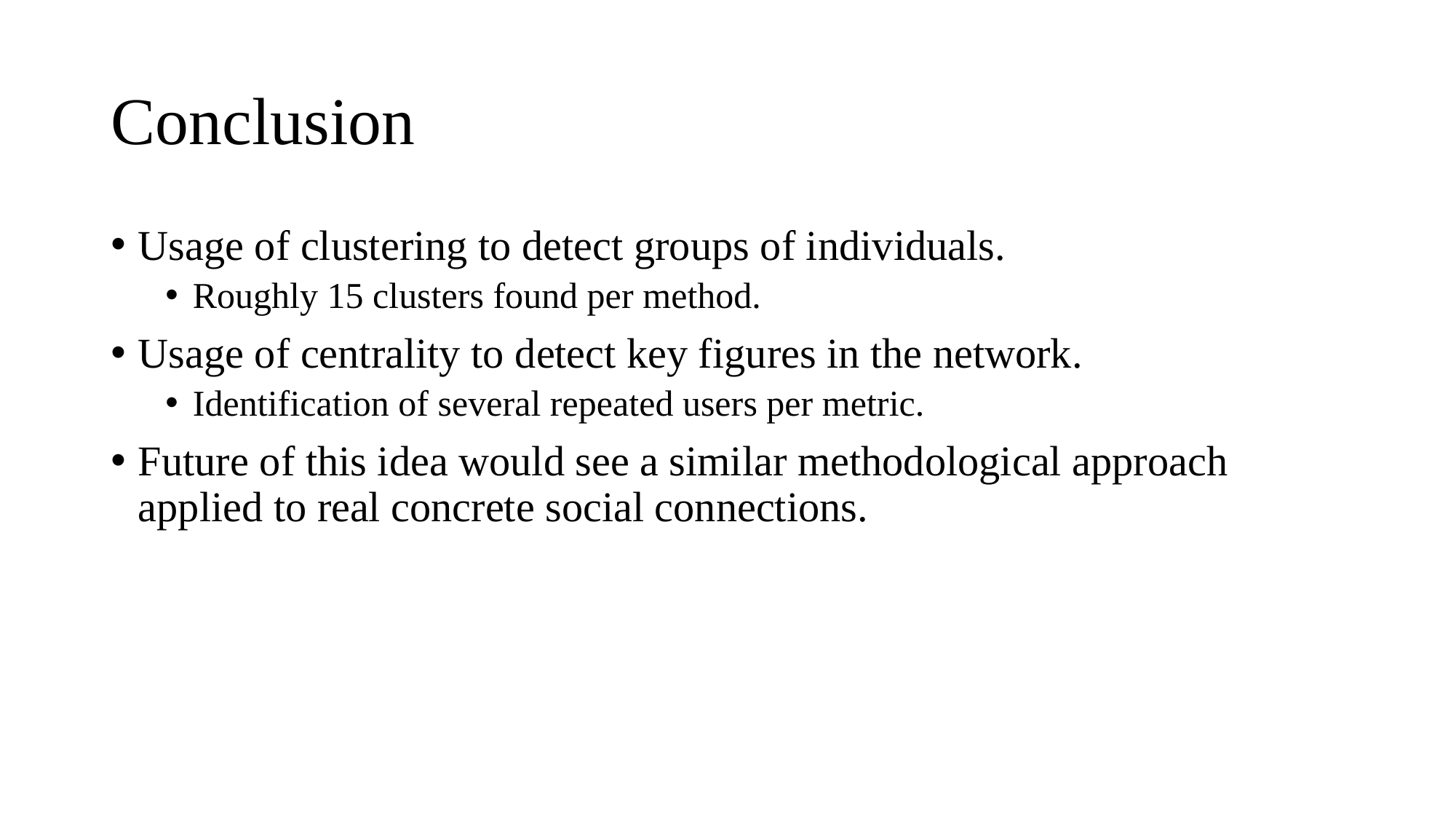

# Conclusion
Usage of clustering to detect groups of individuals.
Roughly 15 clusters found per method.
Usage of centrality to detect key figures in the network.
Identification of several repeated users per metric.
Future of this idea would see a similar methodological approach applied to real concrete social connections.